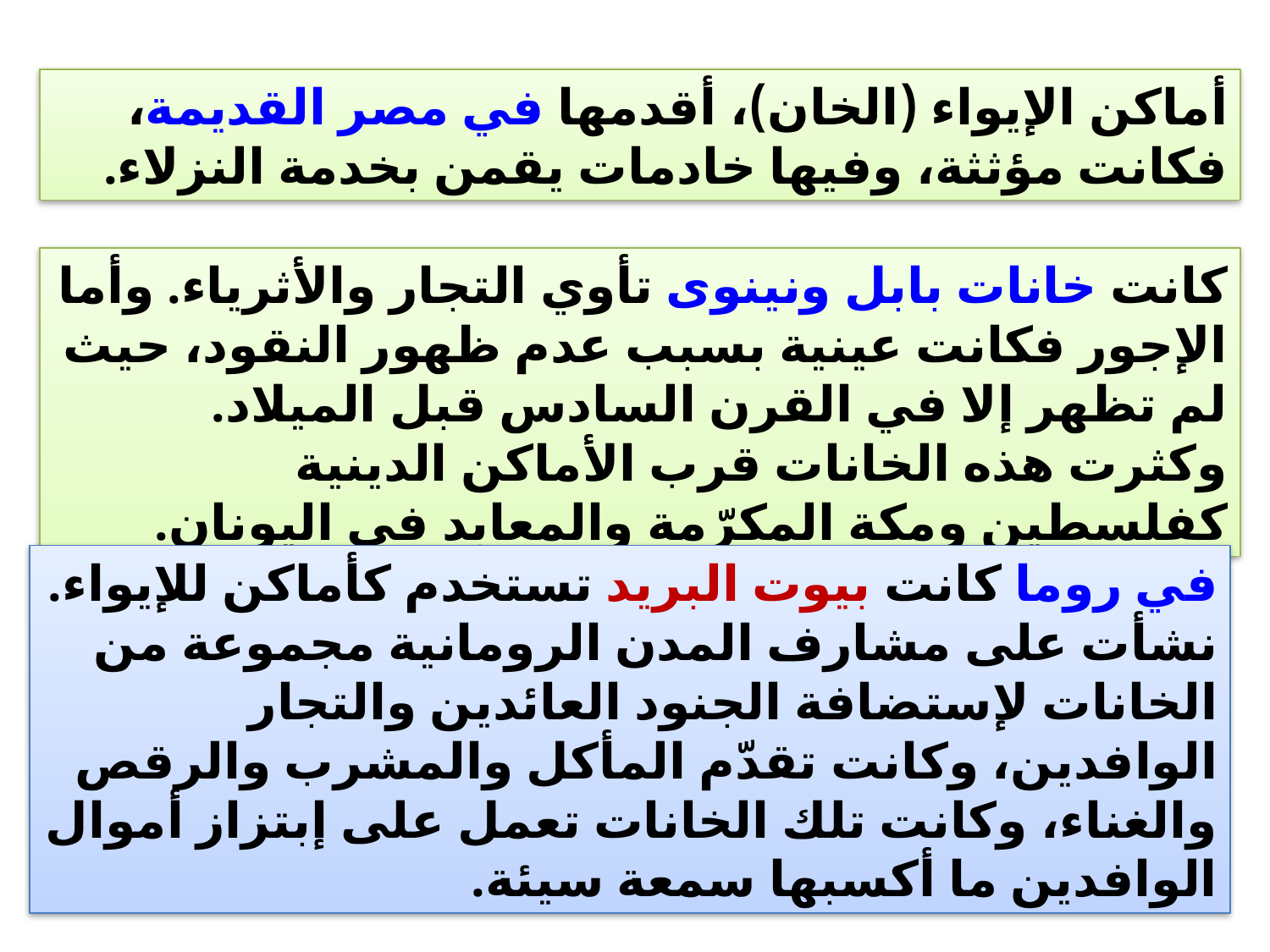

أماكن الإيواء (الخان)، أقدمها في مصر القديمة، فكانت مؤثثة، وفيها خادمات يقمن بخدمة النزلاء.
كانت خانات بابل ونينوى تأوي التجار والأثرياء. وأما الإجور فكانت عينية بسبب عدم ظهور النقود، حيث لم تظهر إلا في القرن السادس قبل الميلاد.
وكثرت هذه الخانات قرب الأماكن الدينية كفلسطين ومكة المكرّمة والمعابد في اليونان.
في روما كانت بيوت البريد تستخدم كأماكن للإيواء.
نشأت على مشارف المدن الرومانية مجموعة من الخانات لإستضافة الجنود العائدين والتجار الوافدين، وكانت تقدّم المأكل والمشرب والرقص والغناء، وكانت تلك الخانات تعمل على إبتزاز أموال الوافدين ما أكسبها سمعة سيئة.